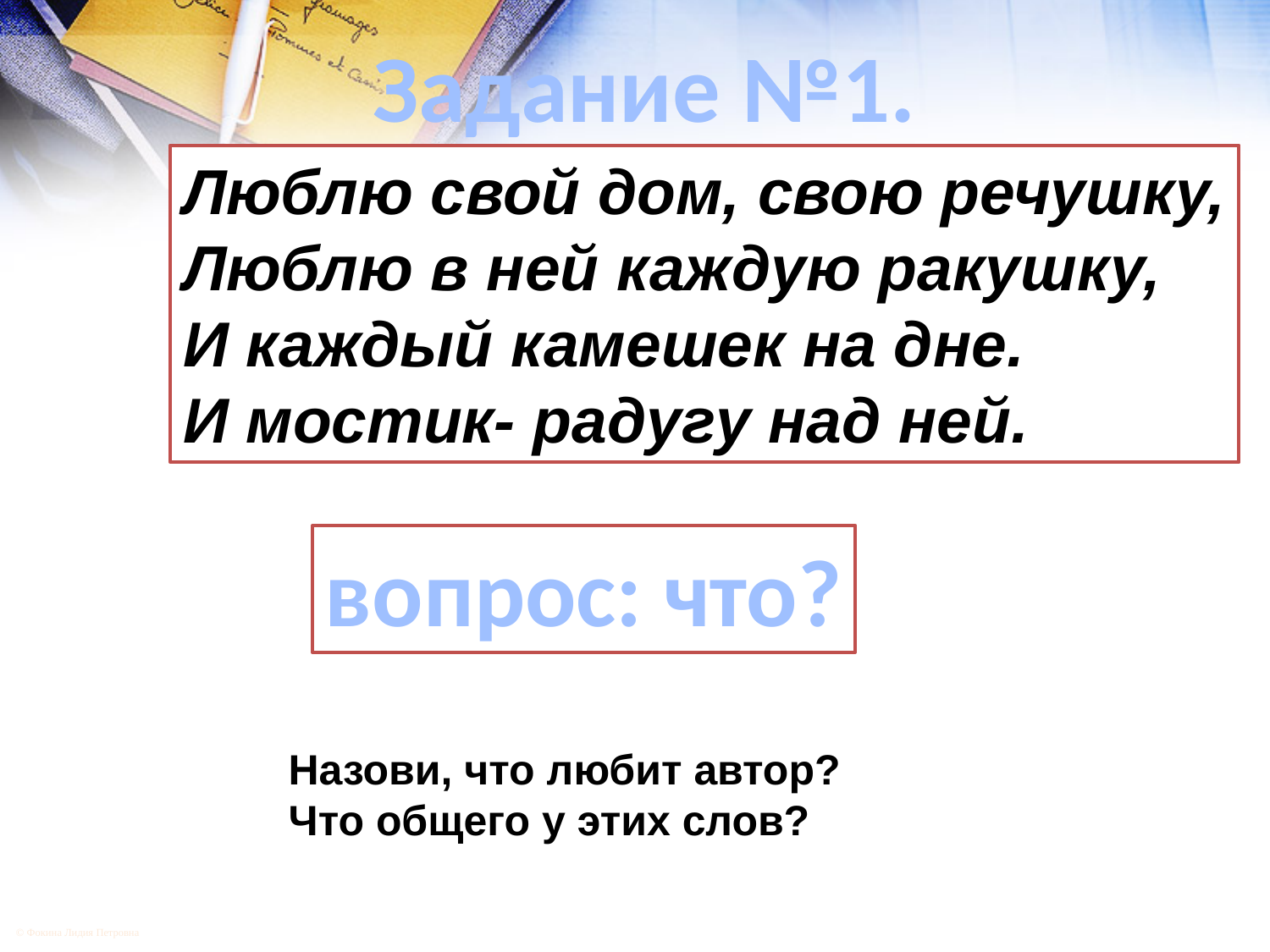

Задание №1.
Люблю свой дом, свою речушку,
Люблю в ней каждую ракушку,
И каждый камешек на дне.
И мостик- радугу над ней.
вопрос: что?
Назови, что любит автор?
Что общего у этих слов?